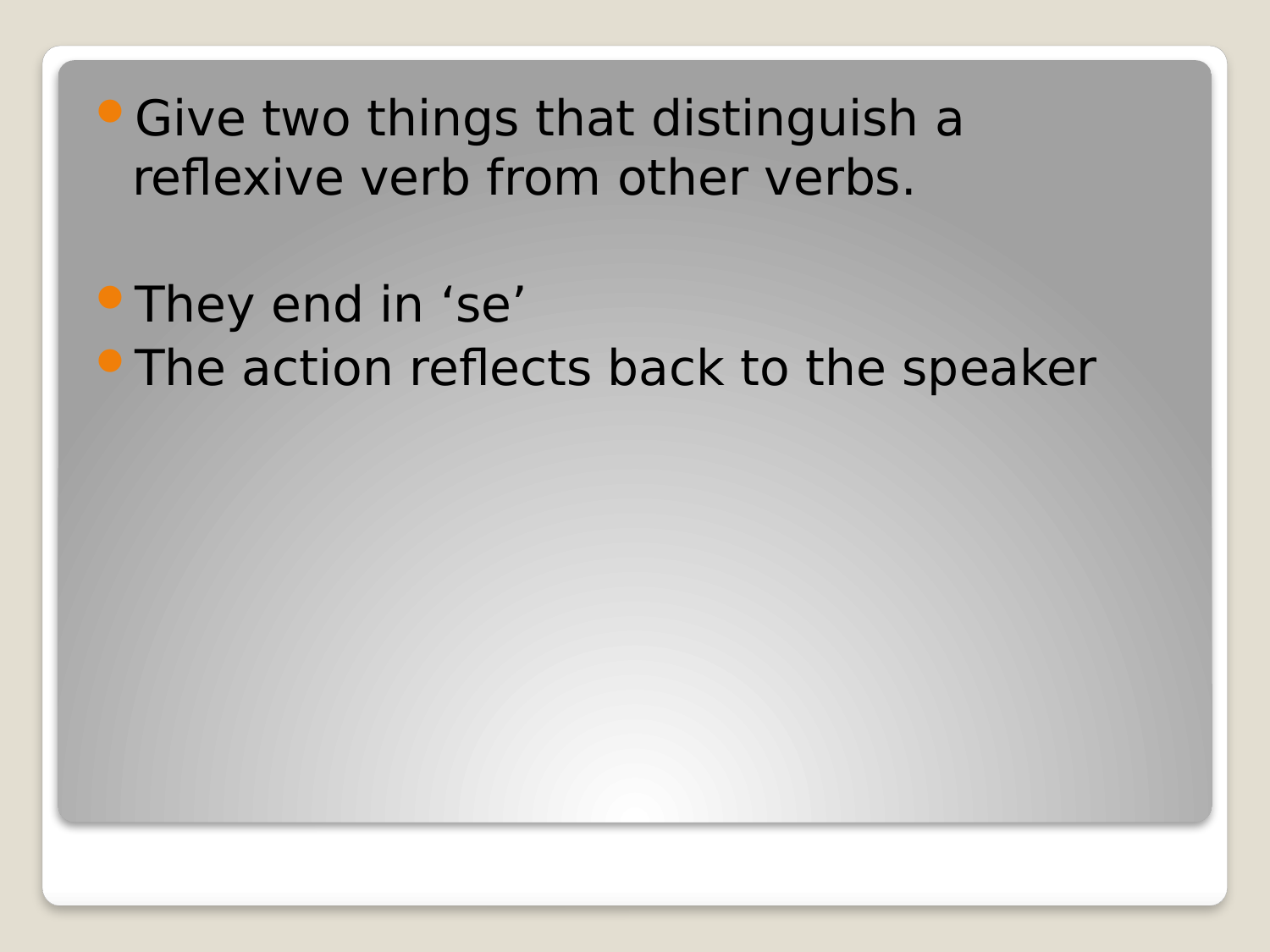

Give two things that distinguish a reflexive verb from other verbs.

They end in ‘se’
The action reflects back to the speaker
#